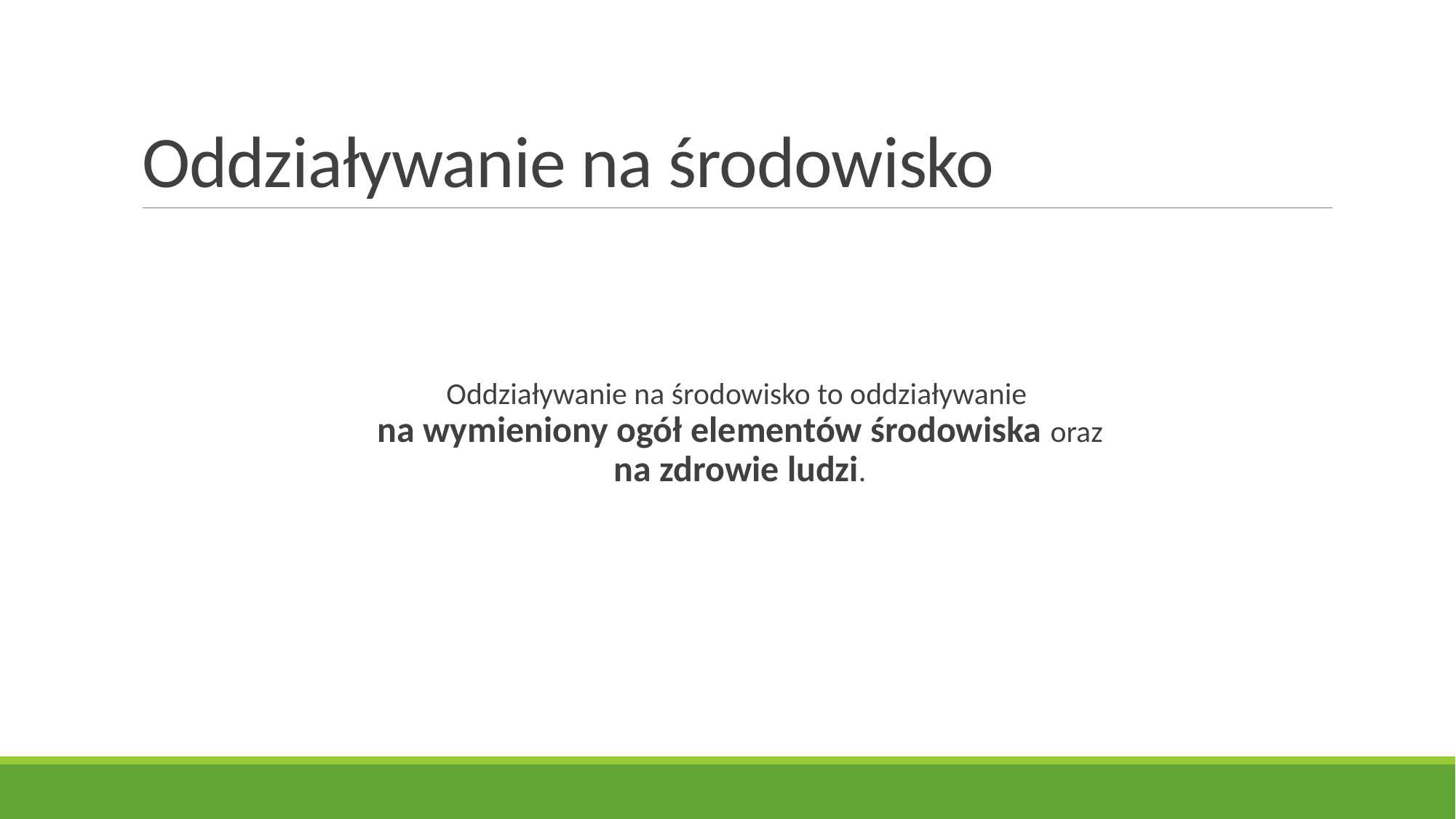

# Oddziaływanie na środowisko
Oddziaływanie na środowisko to oddziaływanie
 na wymieniony ogół elementów środowiska oraz
 na zdrowie ludzi.